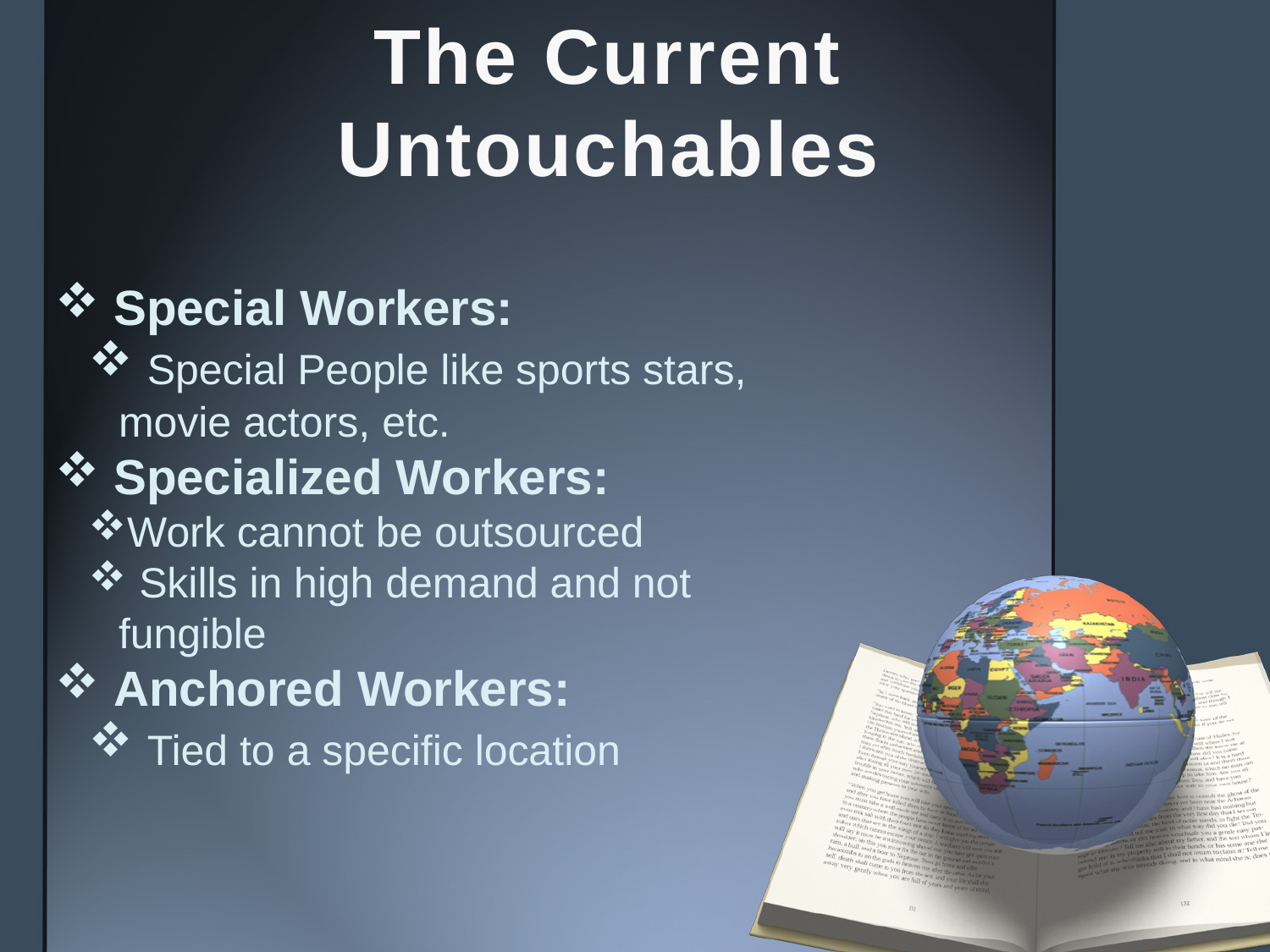

The Current Untouchables
 Special Workers:
 Special People like sports stars, movie actors, etc.
 Specialized Workers:
Work cannot be outsourced
 Skills in high demand and not fungible
 Anchored Workers:
 Tied to a specific location